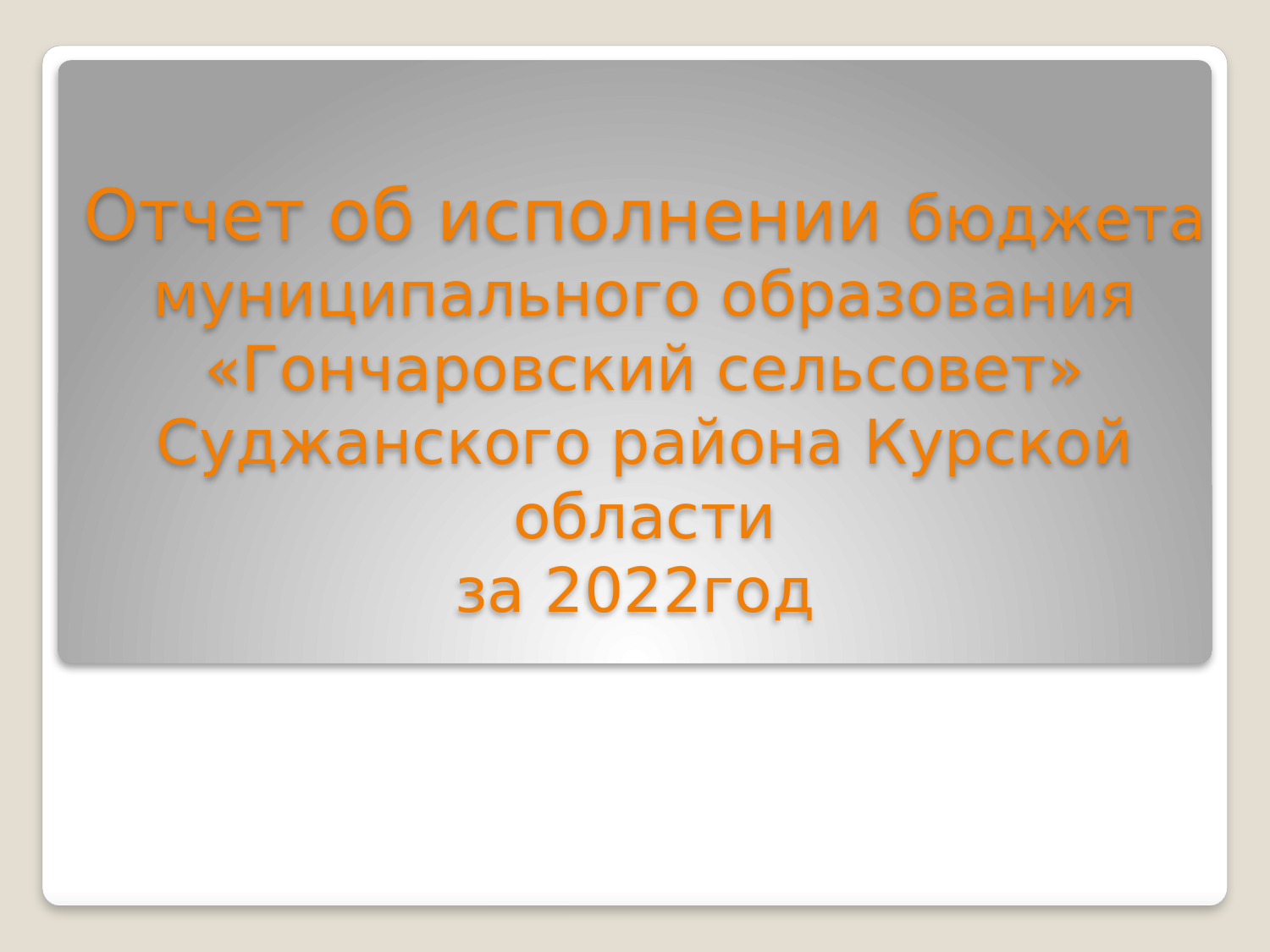

# Отчет об исполнении бюджета муниципального образования «Гончаровский сельсовет» Суджанского района Курской области за 2022год